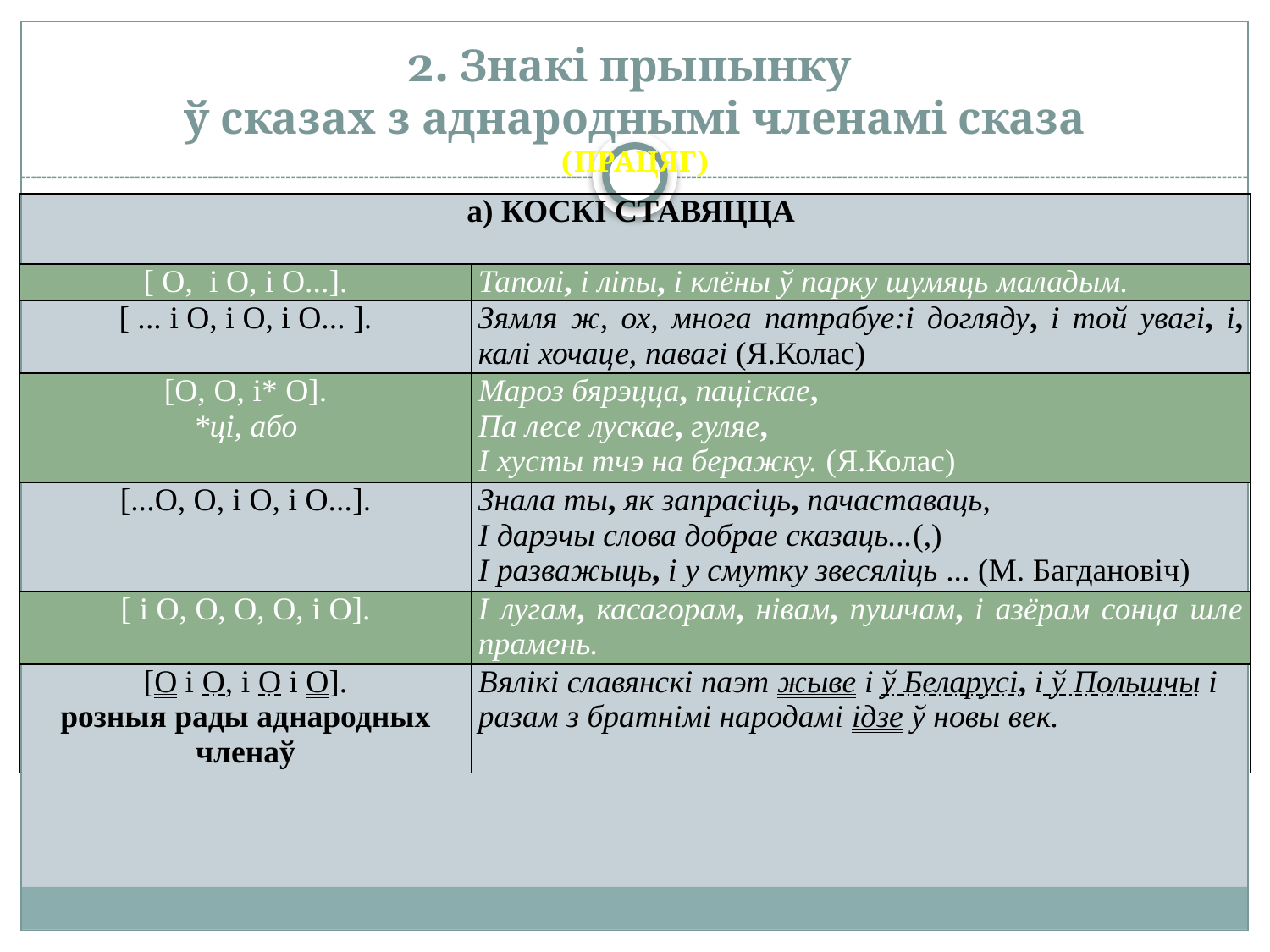

# 2. Знакі прыпынку ў сказах з аднароднымі членамі сказа (ПРАЦЯГ)
| а) КОСКІ СТАВЯЦЦА |  |
| --- | --- |
| [ О, і O, і O...]. | Таполі, і ліпы, і клёны ў парку шумяць маладым. |
| [ ... і О, і O, і О... ]. | Зямля ж, ох, многа патрабуе:і догляду, і той увагі, і, калі хочаце, павагі (Я.Колас) |
| [О, O, і\* O]. \*ці, або | Мароз бярэцца, паціскае, Па лесе лускае, гуляе, І хусты тчэ на беражку. (Я.Колас) |
| [...О, О, і О, і О...]. | Знала ты, як запрасіць, пачаставаць, І дарэчы слова добрае сказаць...(,) І разважыць, і у смутку звесяліць ... (М. Багдановіч) |
| [ і О, O, О, О, і O]. | І лугам, касагорам, нівам, пушчам, і азёрам сонца шле прамень. |
| [О і О, і О і О]. розныя рады аднародных членаў | Вялікі славянскі паэт жыве і ў Беларусі, і ў Польшчы і разам з братнімі народамі ідзе ў новы век. |